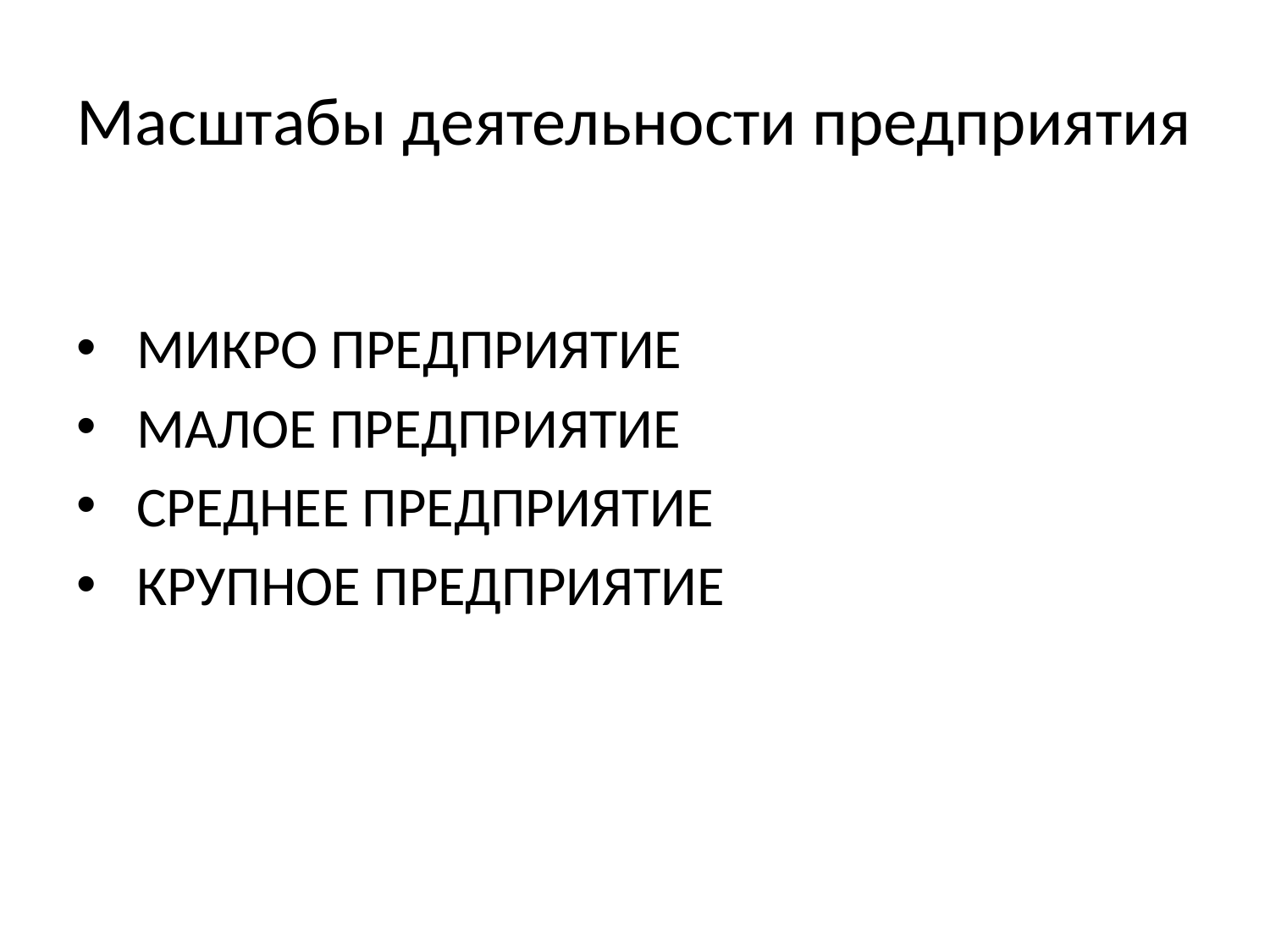

# Масштабы деятельности предприятия
 МИКРО ПРЕДПРИЯТИЕ
 МАЛОЕ ПРЕДПРИЯТИЕ
 СРЕДНЕЕ ПРЕДПРИЯТИЕ
 КРУПНОЕ ПРЕДПРИЯТИЕ